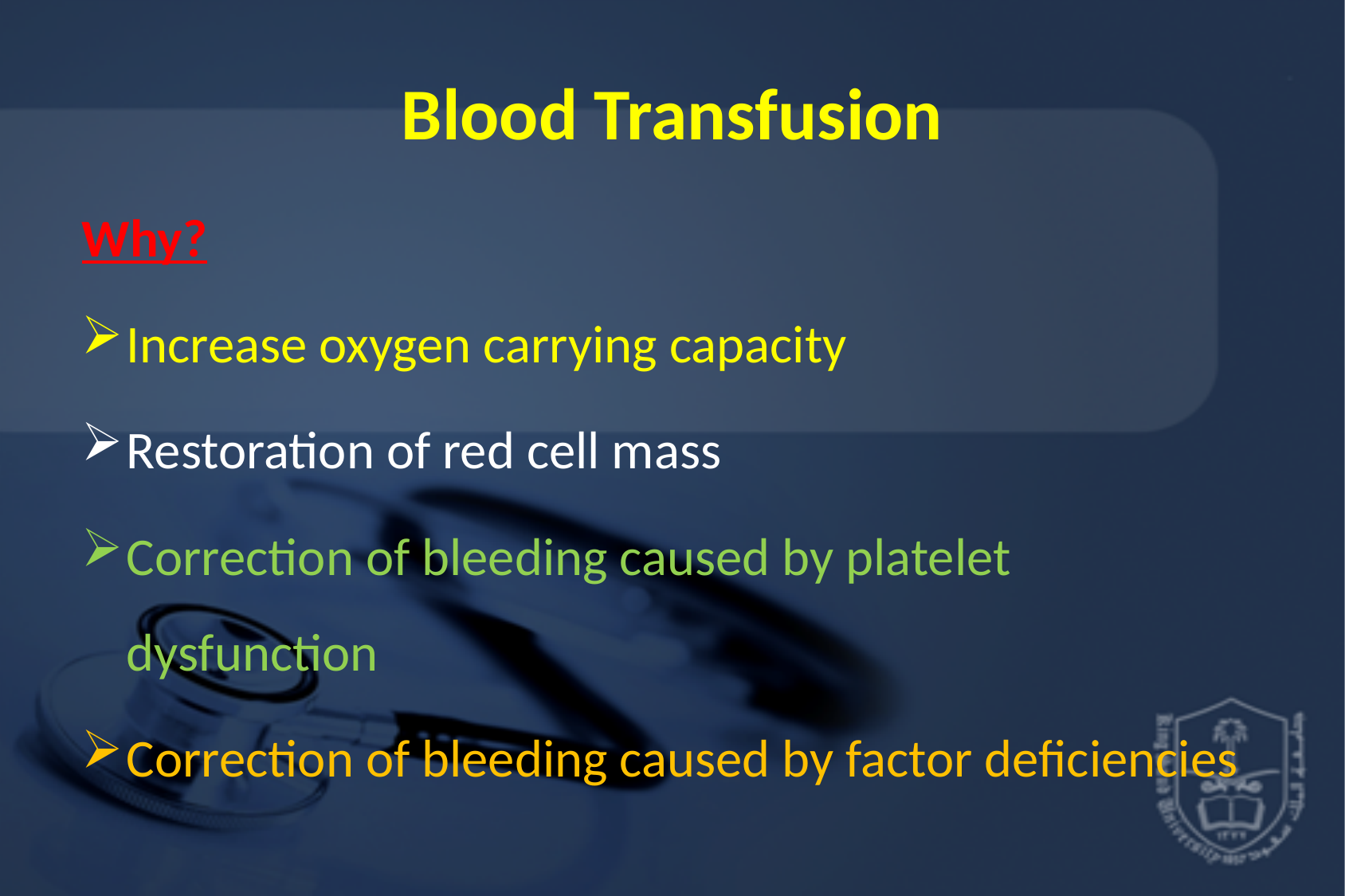

# Blood Transfusion
Why?
Increase oxygen carrying capacity
Restoration of red cell mass
Correction of bleeding caused by platelet dysfunction
Correction of bleeding caused by factor deficiencies